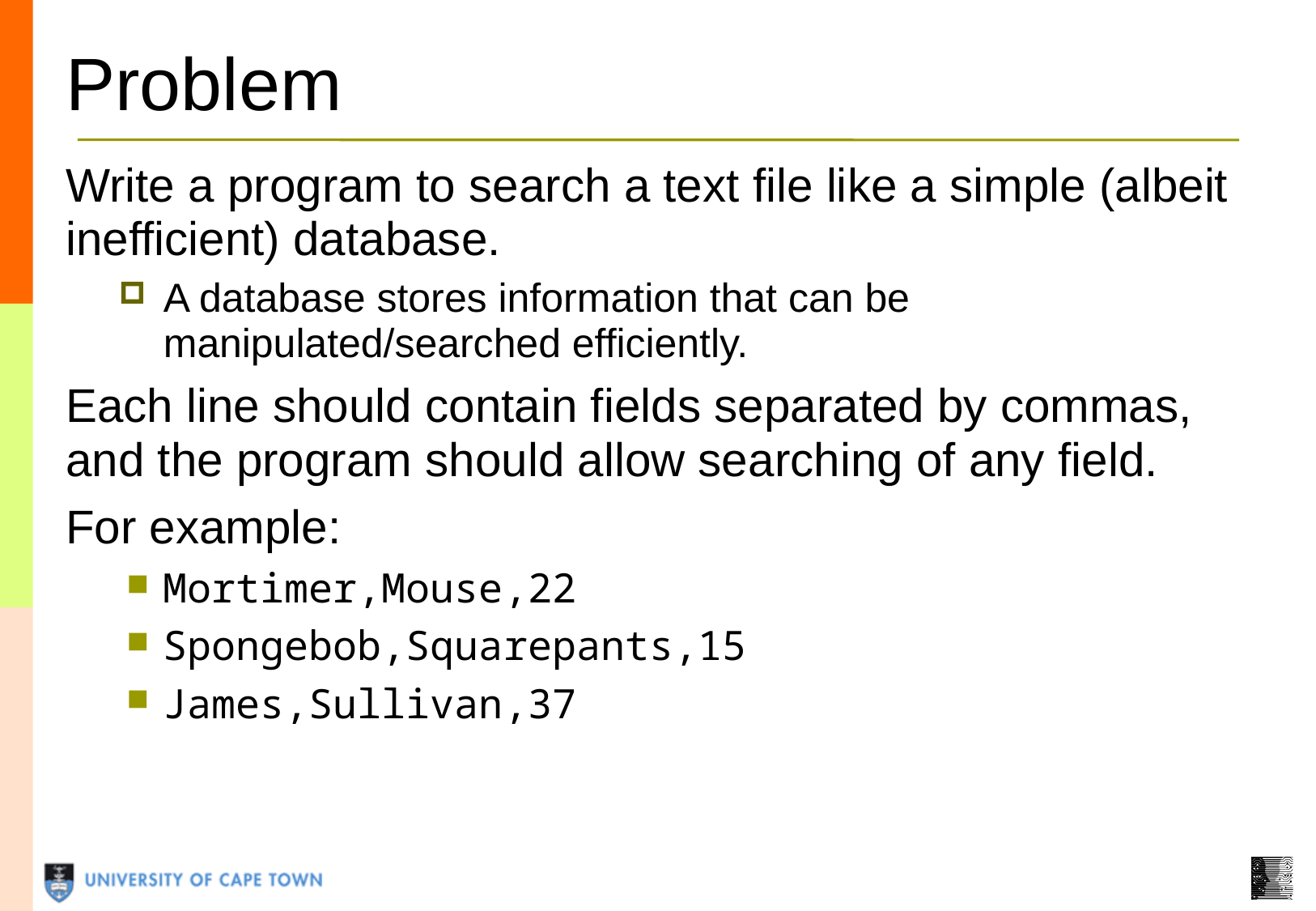

Problem
Write a program to search a text file like a simple (albeit inefficient) database.
A database stores information that can be manipulated/searched efficiently.
Each line should contain fields separated by commas, and the program should allow searching of any field.
For example:
Mortimer,Mouse,22
Spongebob,Squarepants,15
James,Sullivan,37